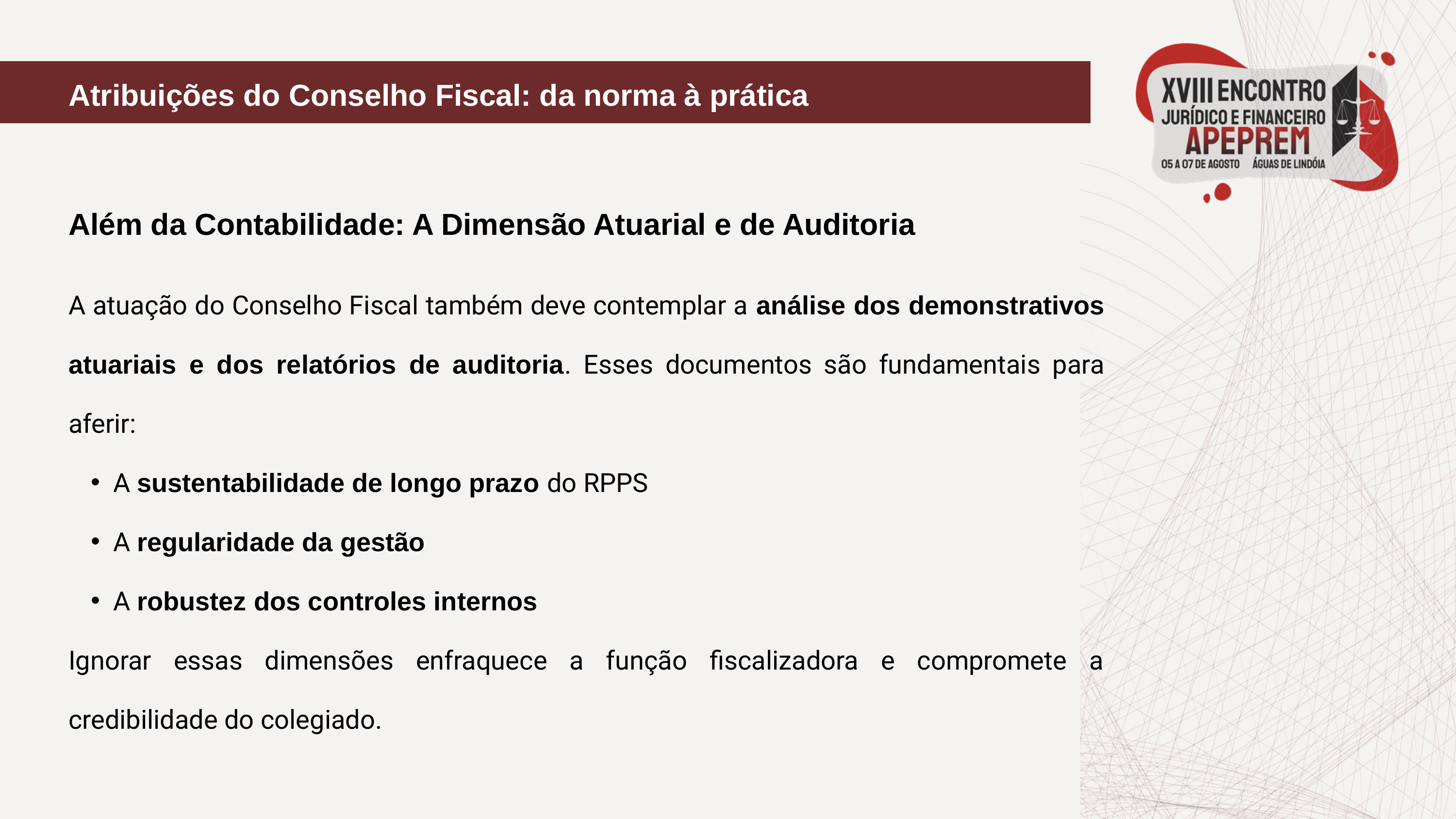

Atribuições do Conselho Fiscal: da norma à prática
Além da Contabilidade: A Dimensão Atuarial e de Auditoria
A atuação do Conselho Fiscal também deve contemplar a análise dos demonstrativos atuariais e dos relatórios de auditoria. Esses documentos são fundamentais para aferir:
A sustentabilidade de longo prazo do RPPS
A regularidade da gestão
A robustez dos controles internos
Ignorar essas dimensões enfraquece a função fiscalizadora e compromete a credibilidade do colegiado.